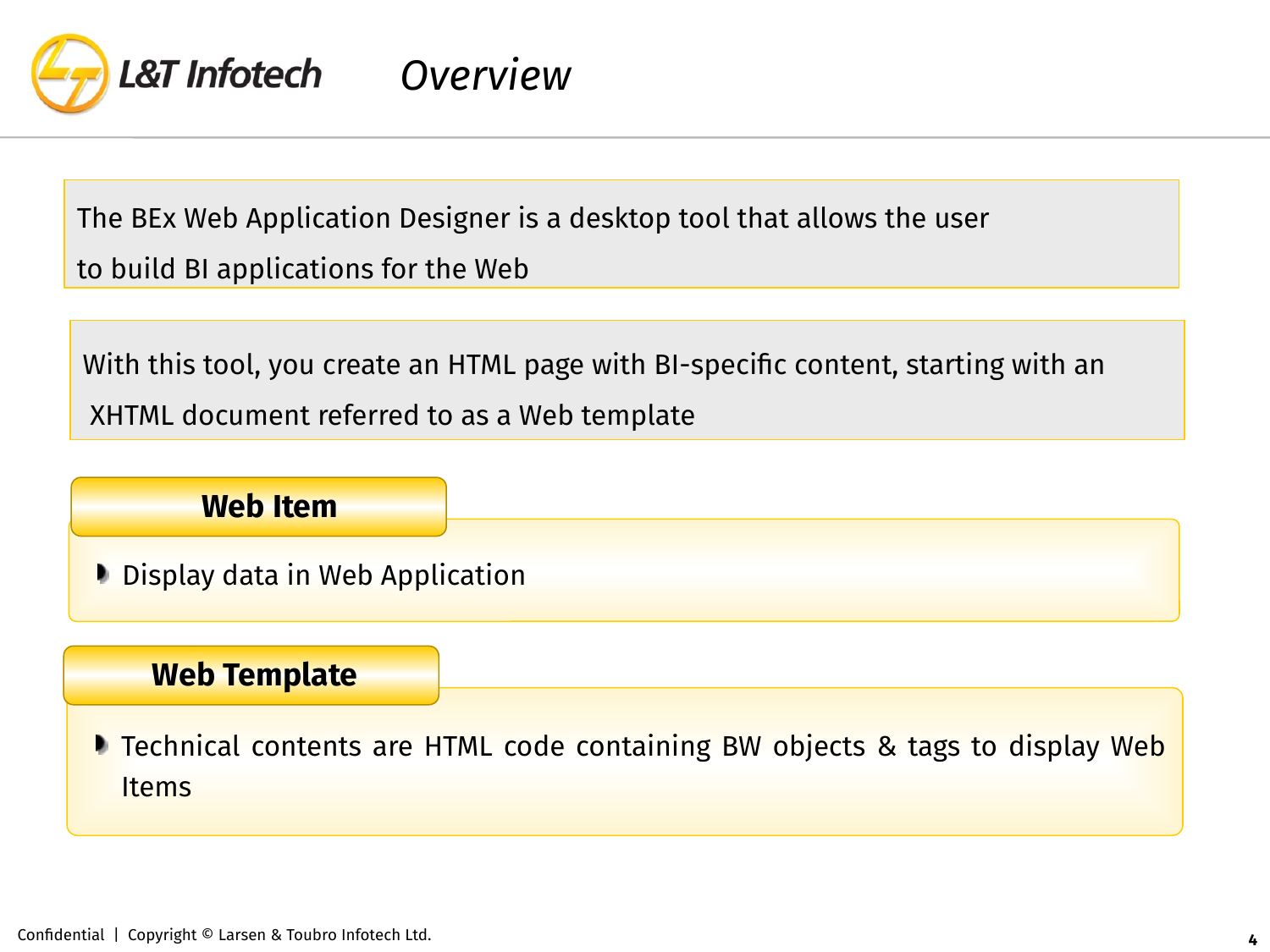

# Overview
The BEx Web Application Designer is a desktop tool that allows the user
to build BI applications for the Web
With this tool, you create an HTML page with BI-specific content, starting with an
 XHTML document referred to as a Web template
   Web Item
Display data in Web Application
 Web Template
Technical contents are HTML code containing BW objects & tags to display Web
Items
Confidential  |  Copyright © Larsen & Toubro Infotech Ltd.
4